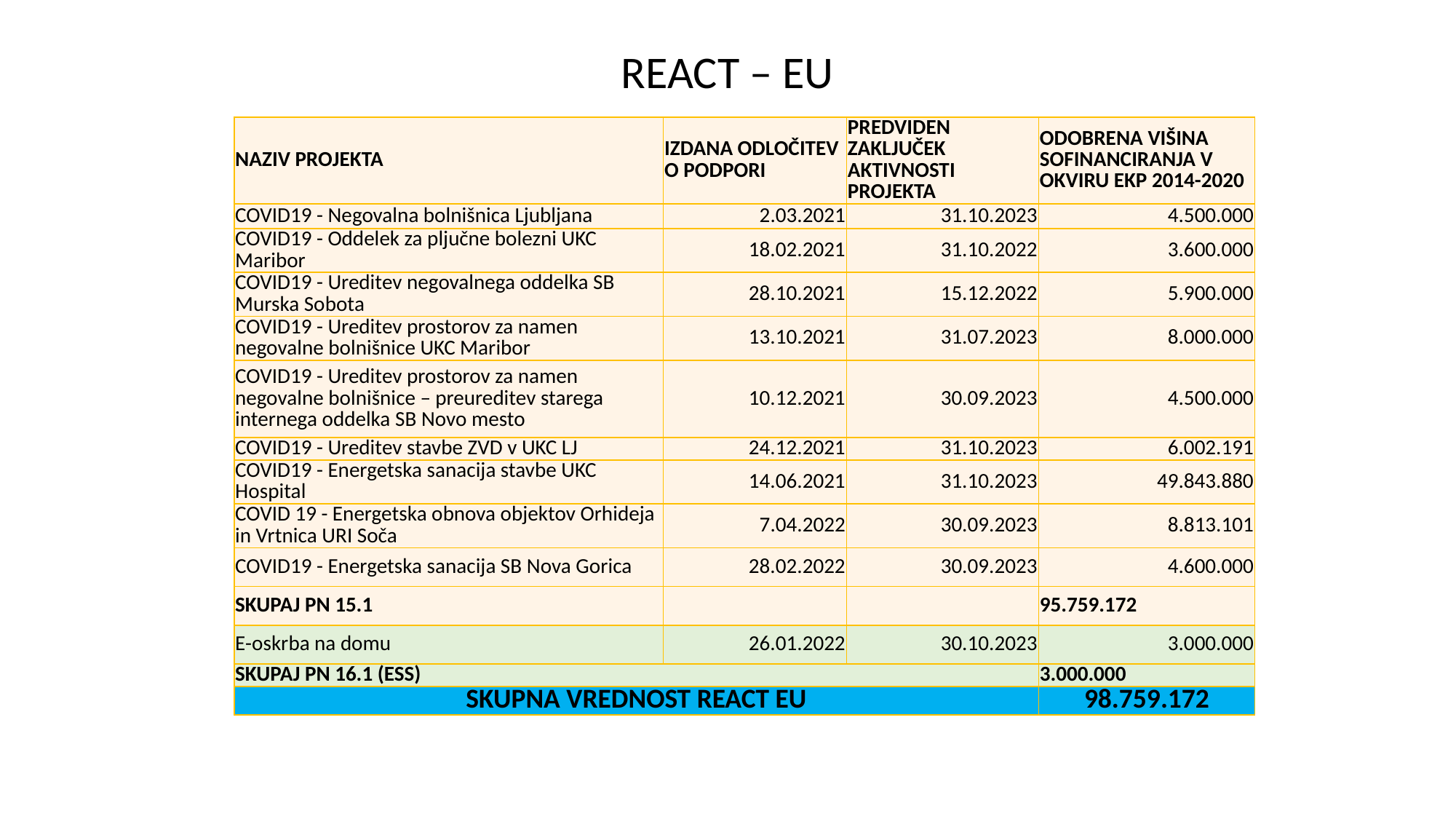

# REACT – EU
| NAZIV PROJEKTA | IZDANA ODLOČITEV O PODPORI | PREDVIDEN ZAKLJUČEK AKTIVNOSTI PROJEKTA | ODOBRENA VIŠINA SOFINANCIRANJA V OKVIRU EKP 2014-2020 |
| --- | --- | --- | --- |
| COVID19 - Negovalna bolnišnica Ljubljana | 2.03.2021 | 31.10.2023 | 4.500.000 |
| COVID19 - Oddelek za pljučne bolezni UKC Maribor | 18.02.2021 | 31.10.2022 | 3.600.000 |
| COVID19 - Ureditev negovalnega oddelka SB Murska Sobota | 28.10.2021 | 15.12.2022 | 5.900.000 |
| COVID19 - Ureditev prostorov za namen negovalne bolnišnice UKC Maribor | 13.10.2021 | 31.07.2023 | 8.000.000 |
| COVID19 - Ureditev prostorov za namen negovalne bolnišnice – preureditev starega internega oddelka SB Novo mesto | 10.12.2021 | 30.09.2023 | 4.500.000 |
| COVID19 - Ureditev stavbe ZVD v UKC LJ | 24.12.2021 | 31.10.2023 | 6.002.191 |
| COVID19 - Energetska sanacija stavbe UKC Hospital | 14.06.2021 | 31.10.2023 | 49.843.880 |
| COVID 19 - Energetska obnova objektov Orhideja in Vrtnica URI Soča | 7.04.2022 | 30.09.2023 | 8.813.101 |
| COVID19 - Energetska sanacija SB Nova Gorica | 28.02.2022 | 30.09.2023 | 4.600.000 |
| SKUPAJ PN 15.1 |  |  | 95.759.172 |
| E-oskrba na domu | 26.01.2022 | 30.10.2023 | 3.000.000 |
| SKUPAJ PN 16.1 (ESS) |  |  | 3.000.000 |
| SKUPNA VREDNOST REACT EU |  |  | 98.759.172 |